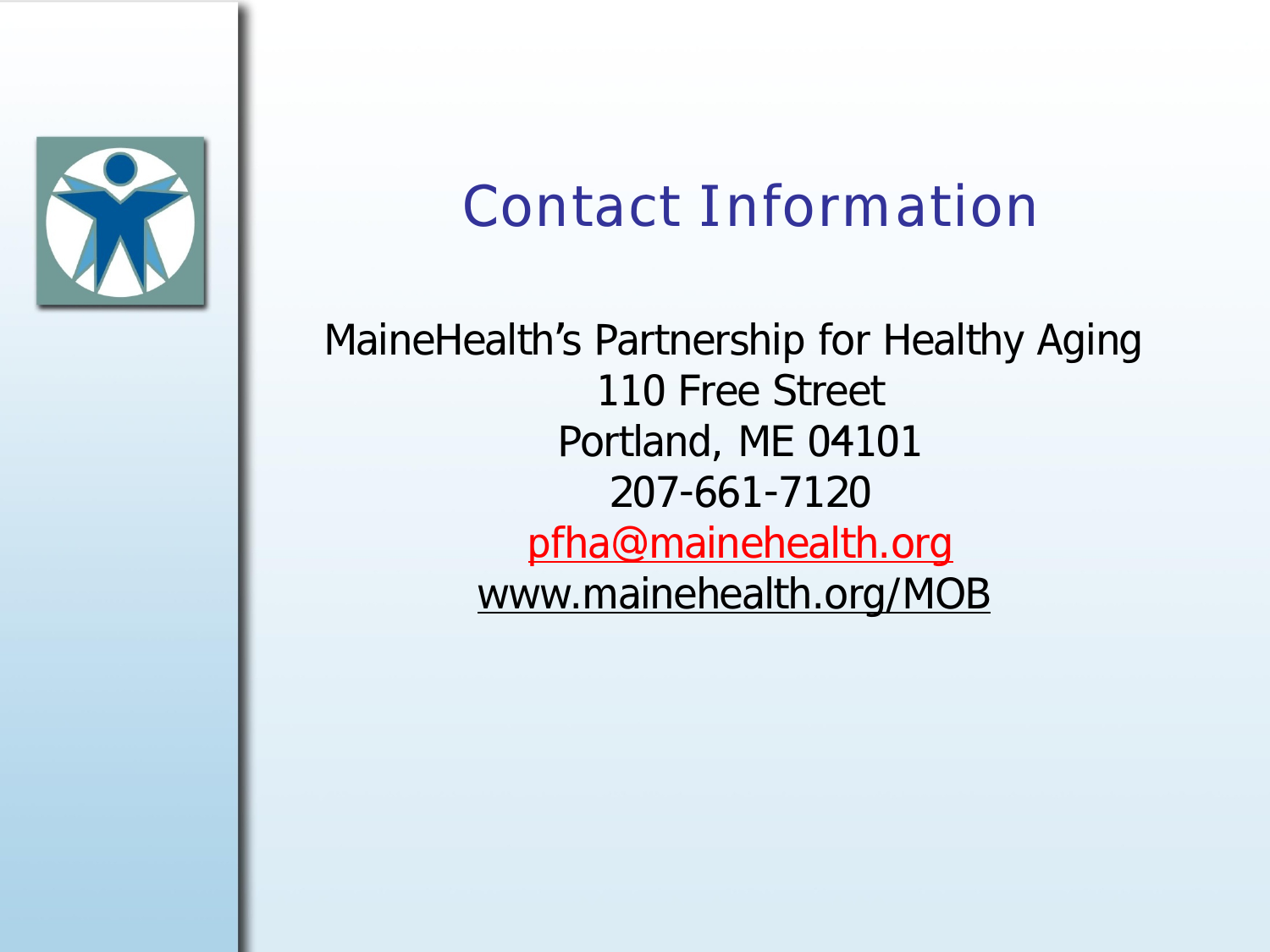

# Contact Information
MaineHealth’s Partnership for Healthy Aging
110 Free Street
Portland, ME 04101
207-661-7120
pfha@mainehealth.org
www.mainehealth.org/MOB